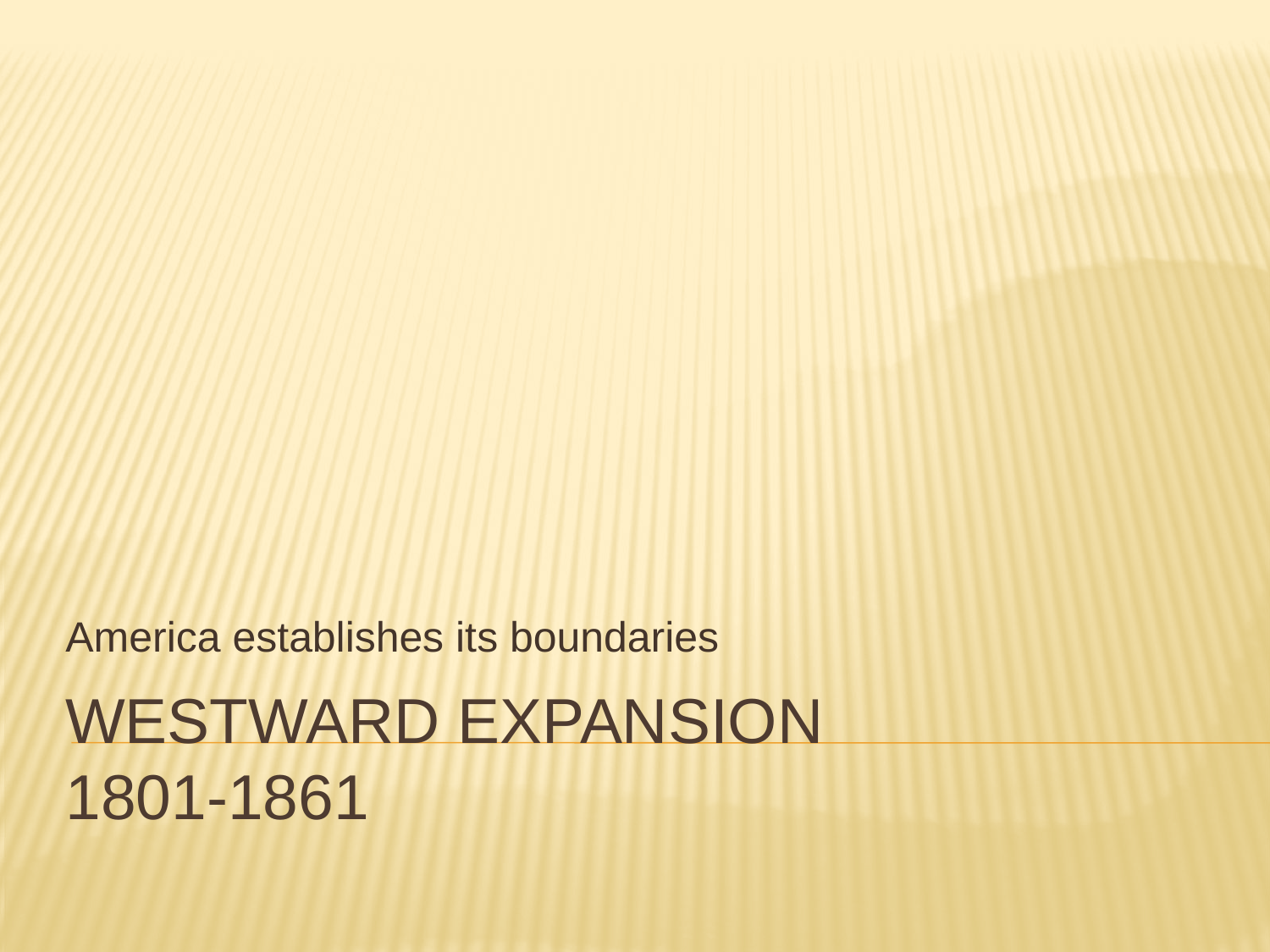

America establishes its boundaries
# Westward Expansion 1801-1861